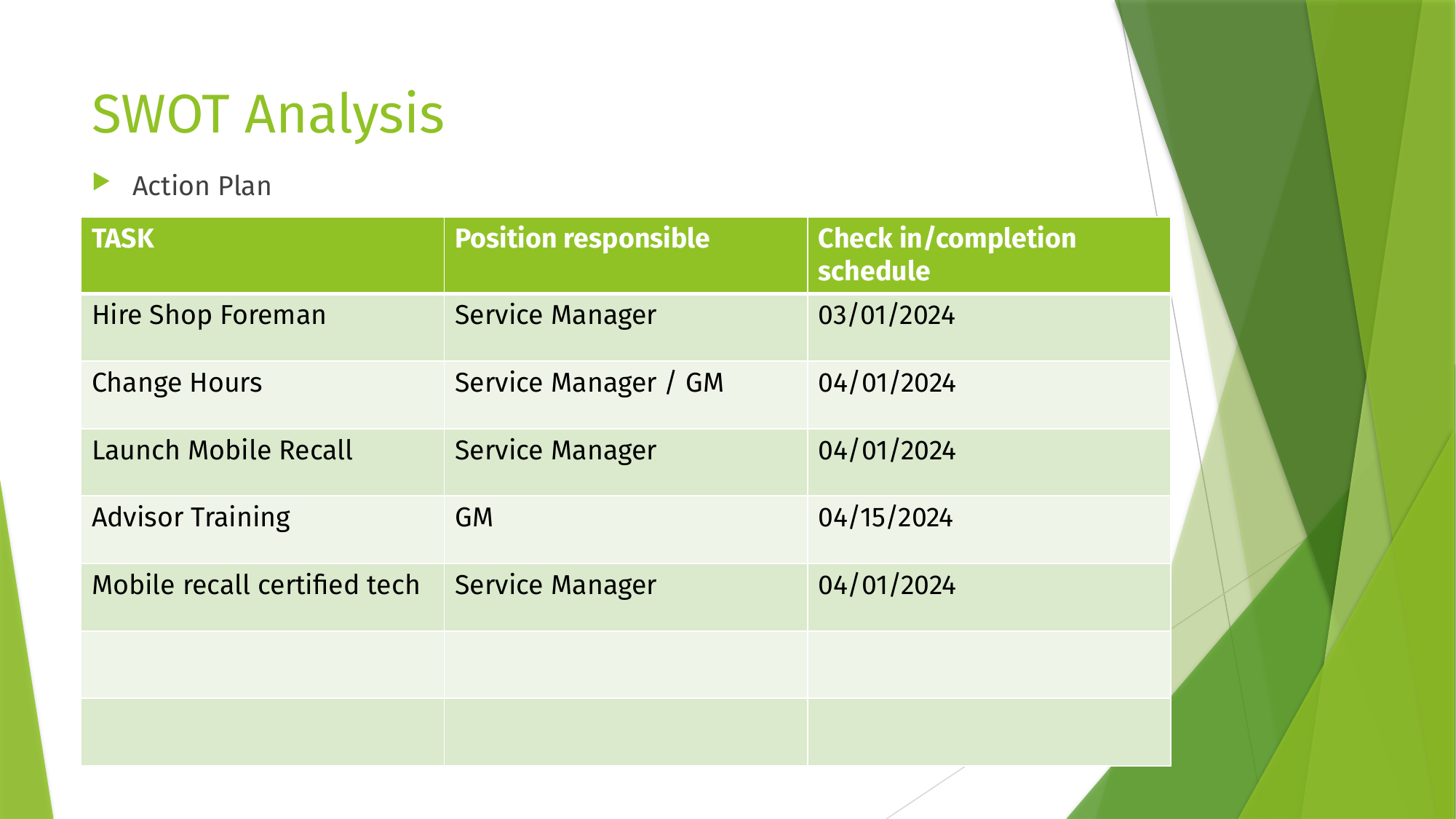

# SWOT Analysis
Action Plan

| TASK | Position responsible | Check in/completion schedule |
| --- | --- | --- |
| Hire Shop Foreman | Service Manager | 03/01/2024 |
| Change Hours | Service Manager / GM | 04/01/2024 |
| Launch Mobile Recall | Service Manager | 04/01/2024 |
| Advisor Training | GM | 04/15/2024 |
| Mobile recall certified tech | Service Manager | 04/01/2024 |
|  |  |  |
|  |  |  |